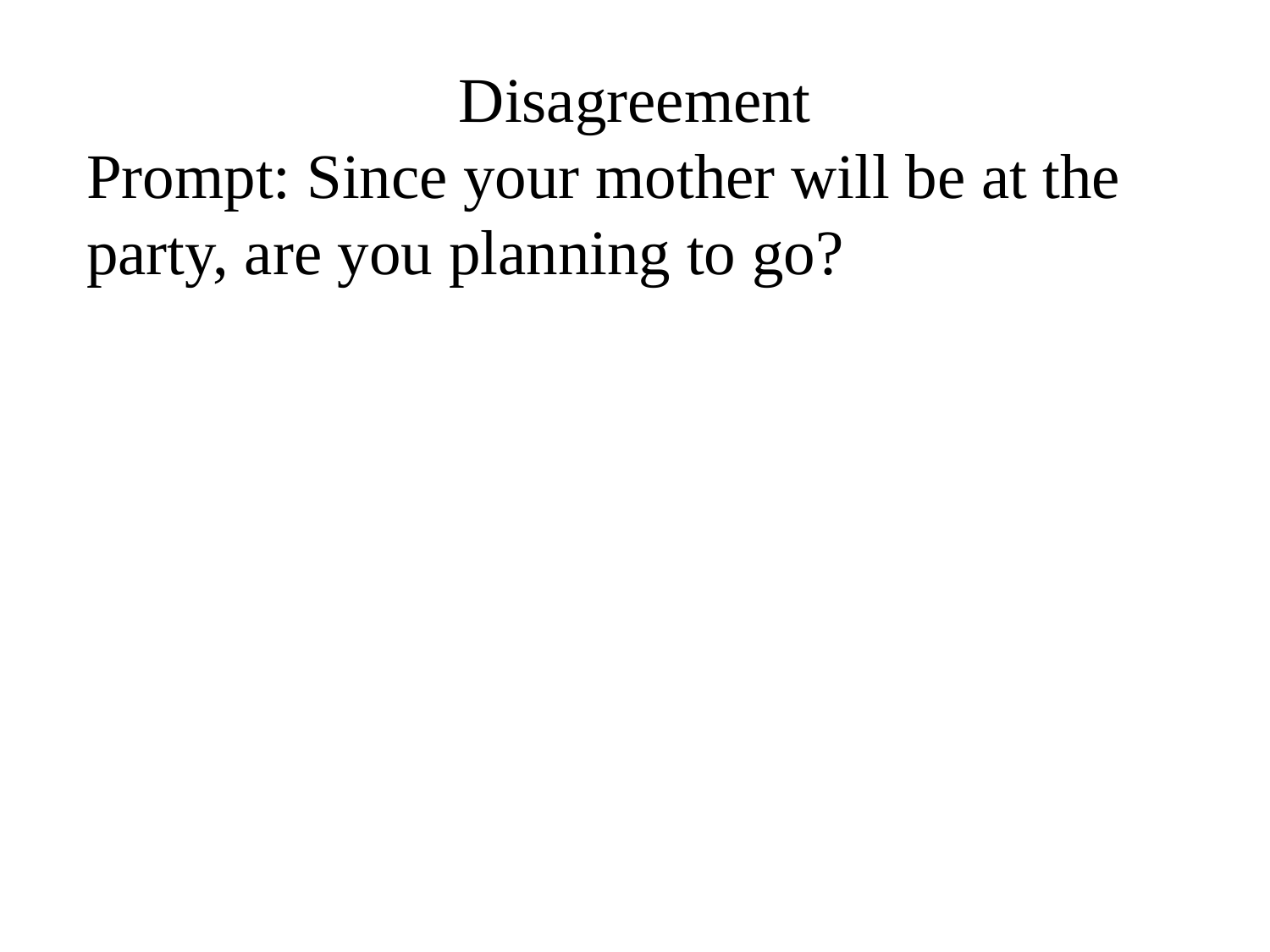

Disagreement
Prompt: Since your mother will be at the party, are you planning to go?